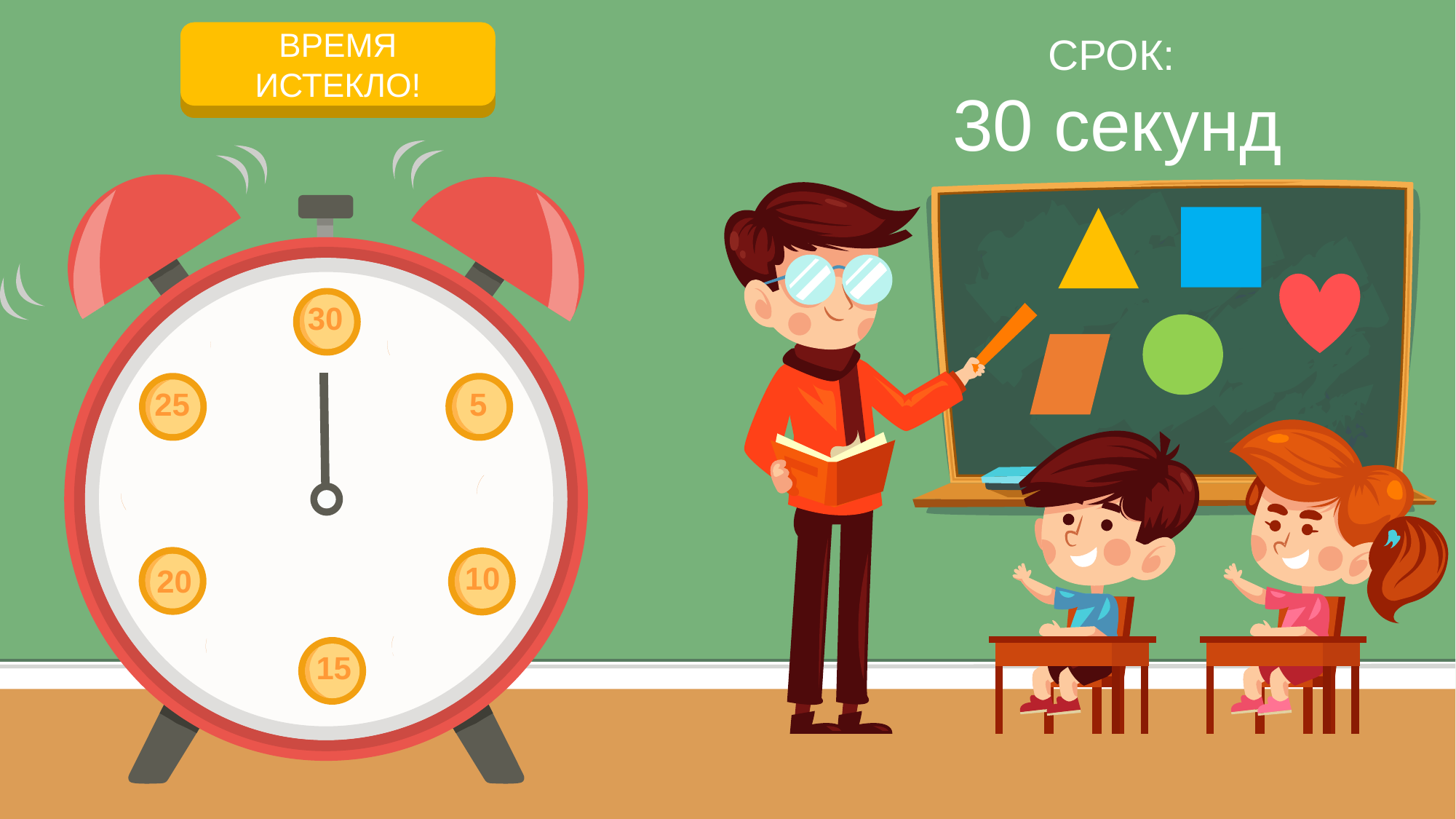

СРОК:
30 секунд
НАЧАЛО ОТСЧЕТА

ВРЕМЯ ИСТЕКЛО!

30

25

5

20

10

15